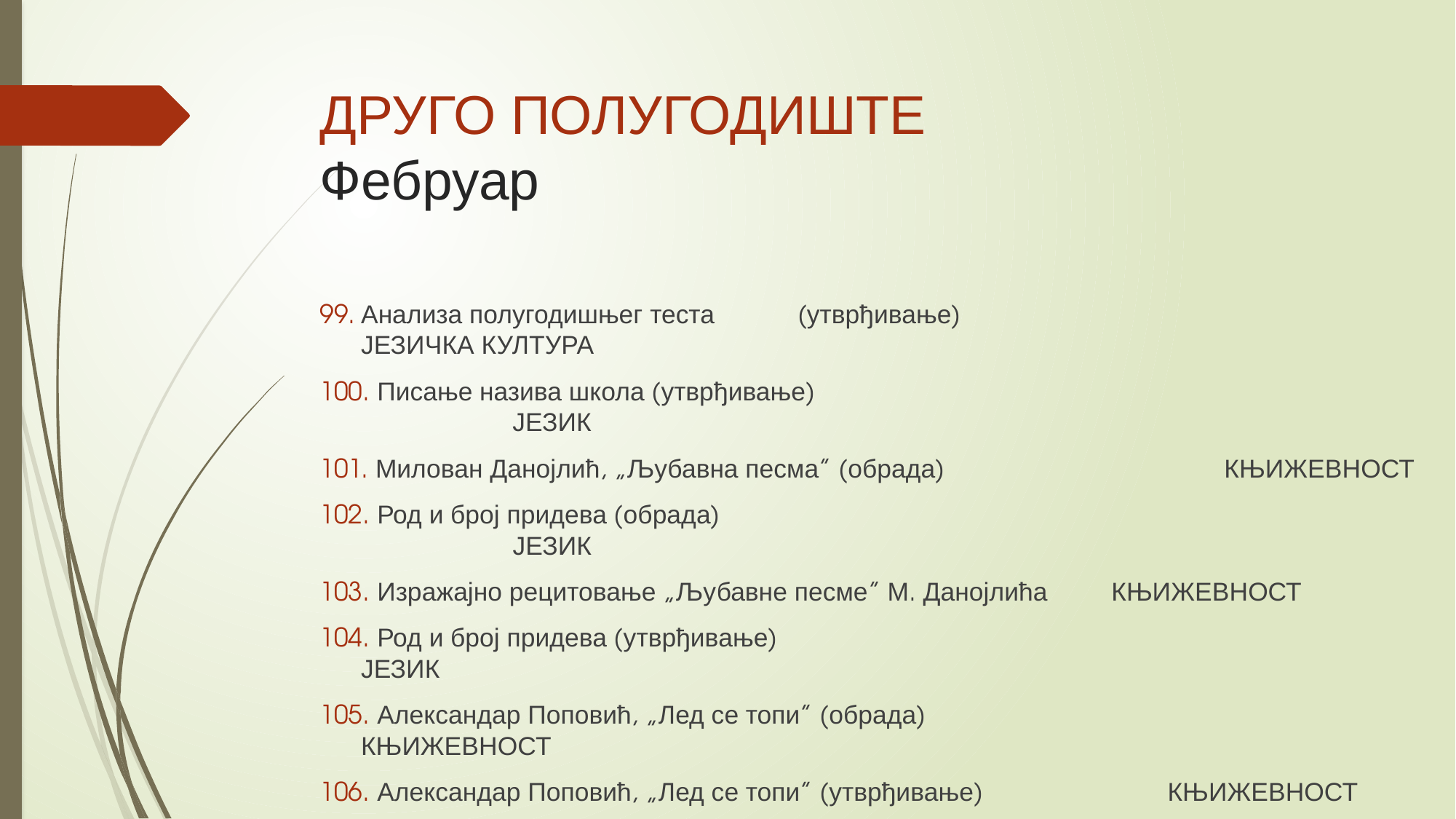

# ДРУГО ПОЛУГОДИШТЕ Фебруар

Анализа полугодишњег теста	(утврђивање)				      ЈЕЗИЧКА КУЛТУРА
 Писање назива школа (утврђивање) 						      ЈЕЗИК
 Милован Данојлић, „Љубавна песма” (обрада) 		              КЊИЖЕВНОСТ
 Род и број придева (обрада) 							      ЈЕЗИК
 Изражајно рецитовање „Љубавне песме” М. Данојлића         КЊИЖЕВНОСТ
 Род и број придева (утврђивање)	               					      ЈЕЗИК
 Александар Поповић, „Лед се топи” (обрада) 			      КЊИЖЕВНОСТ
 Александар Поповић, „Лед се топи” (утврђивање) 		      КЊИЖЕВНОСТ